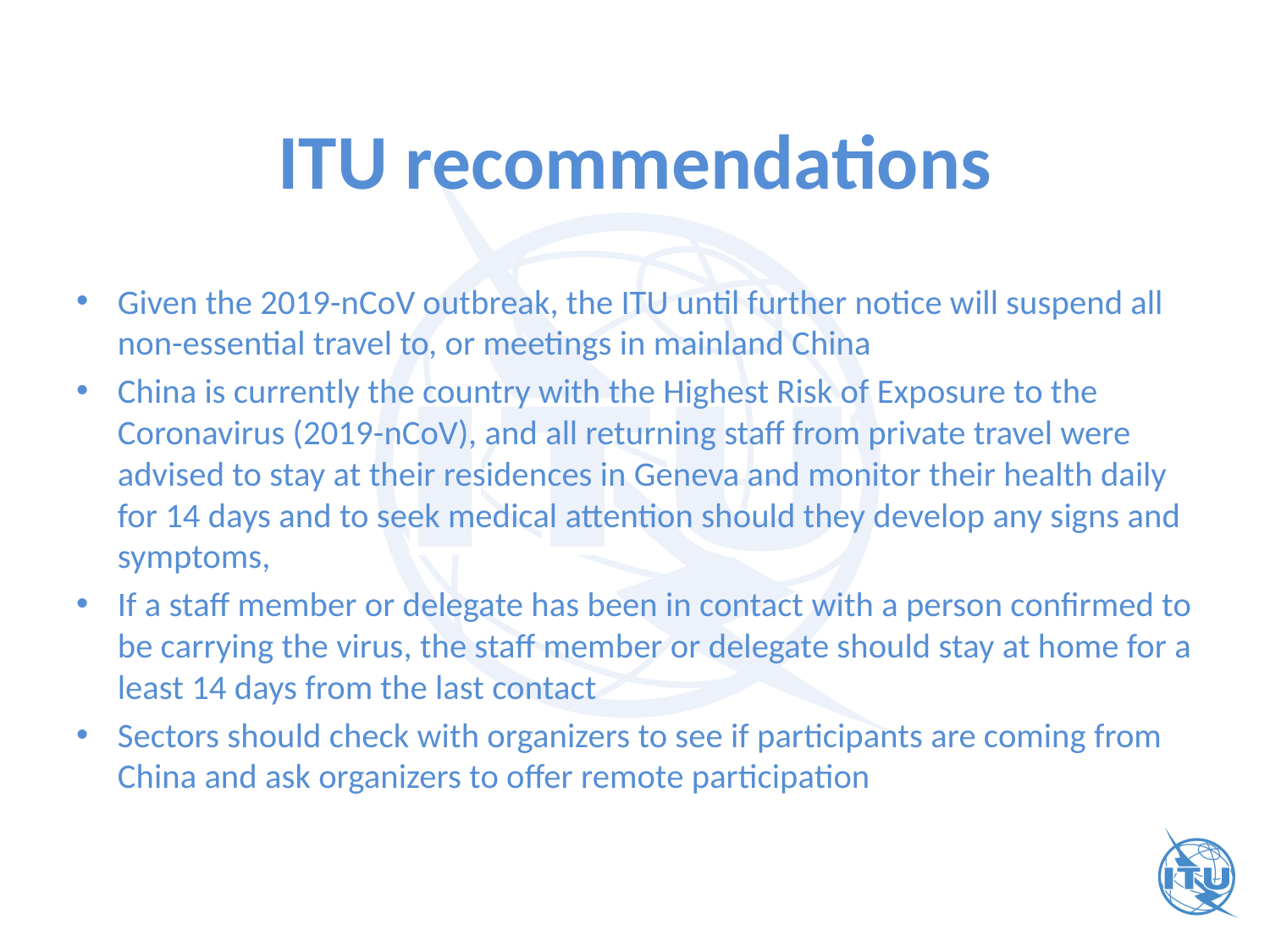

# ITU recommendations
Given the 2019-nCoV outbreak, the ITU until further notice will suspend all non-essential travel to, or meetings in mainland China
China is currently the country with the Highest Risk of Exposure to the Coronavirus (2019-nCoV), and all returning staff from private travel were advised to stay at their residences in Geneva and monitor their health daily for 14 days and to seek medical attention should they develop any signs and symptoms,
If a staff member or delegate has been in contact with a person confirmed to be carrying the virus, the staff member or delegate should stay at home for a least 14 days from the last contact
Sectors should check with organizers to see if participants are coming from China and ask organizers to offer remote participation